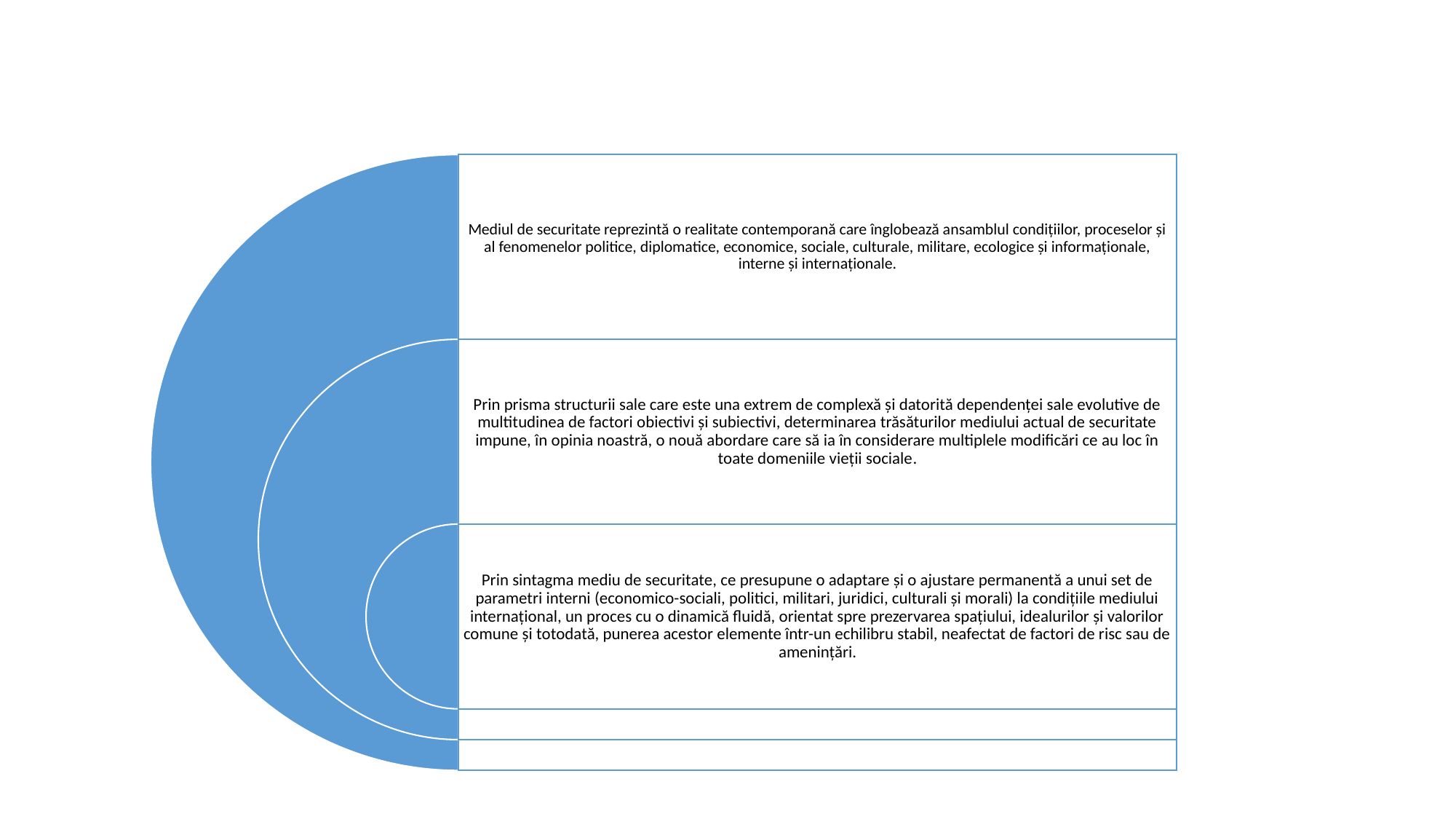

#
Mediul de securitate reprezintă o realitate contemporană care înglobează ansamblul condițiilor, proceselor şi al fenomenelor politice, diplomatice, economice, sociale, culturale, militare, ecologice şi informaționale, interne şi internaţionale.
Prin prisma structurii sale care este una extrem de complexă şi datorită dependenței sale evolutive de multitudinea de factori obiectivi şi subiectivi, determinarea trăsăturilor mediului actual de securitate impune, în opinia noastră, o nouă abordare care să ia în considerare multiplele modificări ce au loc în toate domeniile vieții sociale.
Prin sintagma mediu de securitate, ce presupune o adaptare şi o ajustare permanentă a unui set de parametri interni (economico-sociali, politici, militari, juridici, culturali şi morali) la condițiile mediului internațional, un proces cu o dinamică fluidă, orientat spre prezervarea spațiului, idealurilor şi valorilor comune şi totodată, punerea acestor elemente într-un echilibru stabil, neafectat de factori de risc sau de amenințări.